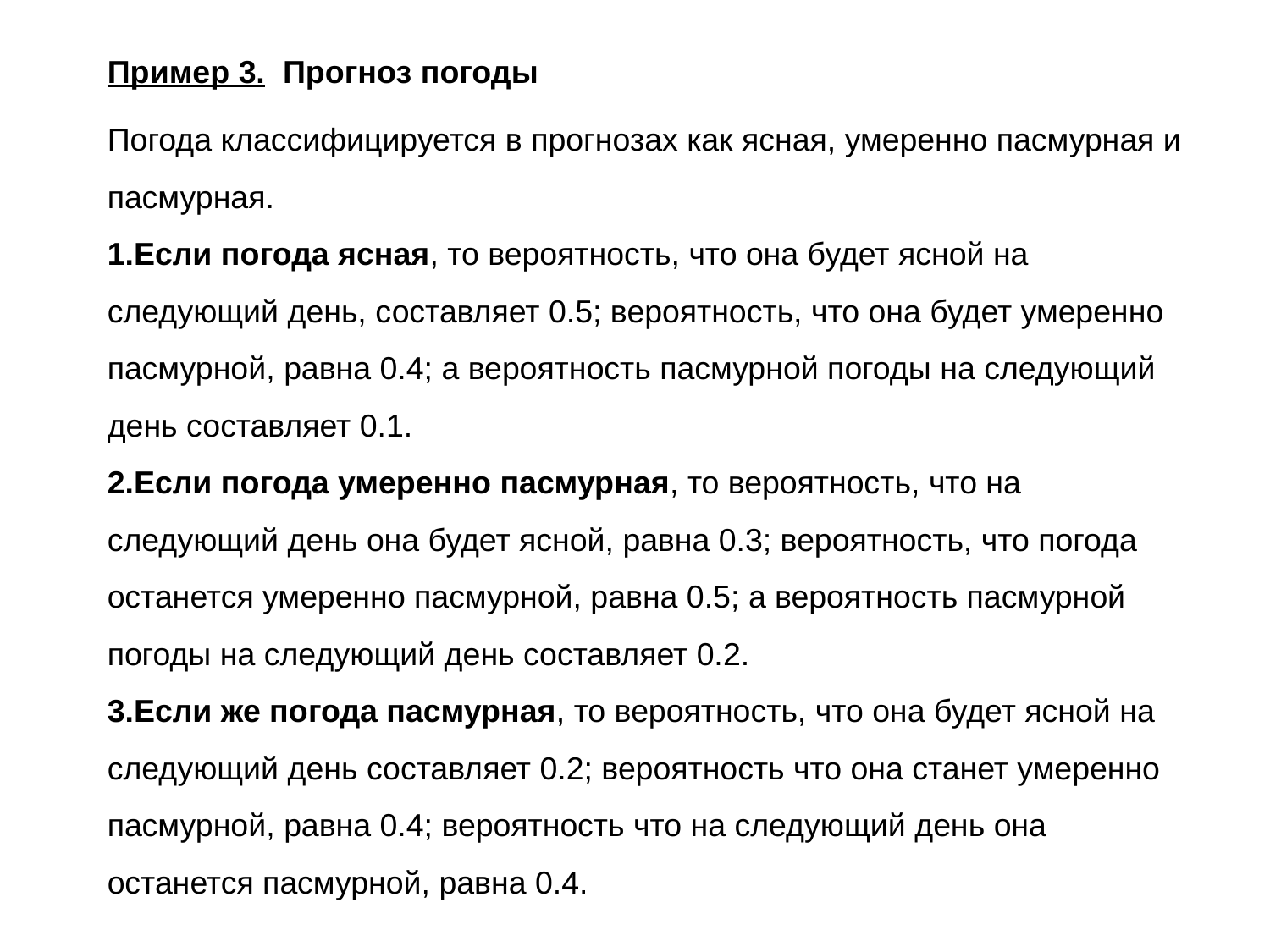

Пример 3.  Прогноз погоды
Погода классифицируется в прогнозах как ясная, умеренно пасмурная и пасмурная.
Если погода ясная, то вероятность, что она будет ясной на следующий день, составляет 0.5; вероятность, что она будет умеренно пасмурной, равна 0.4; а вероятность пасмурной погоды на следующий день составляет 0.1.
Если погода умеренно пасмурная, то вероятность, что на следующий день она будет ясной, равна 0.3; вероятность, что погода останется умеренно пасмурной, равна 0.5; а вероятность пасмурной погоды на следующий день составляет 0.2.
Если же погода пасмурная, то вероятность, что она будет ясной на следующий день составляет 0.2; вероятность что она станет умеренно пасмурной, равна 0.4; вероятность что на следующий день она останется пасмурной, равна 0.4.